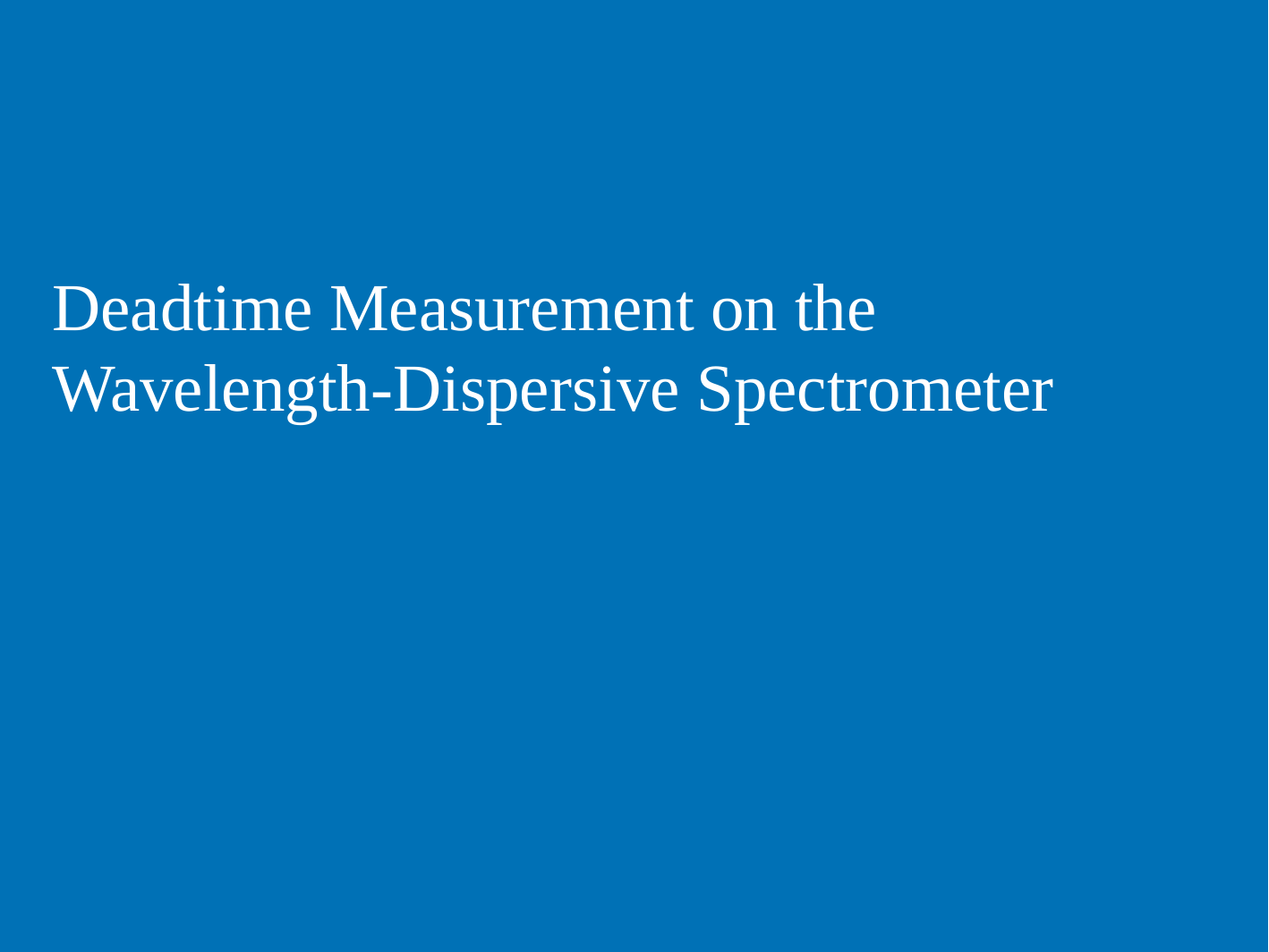

# Deadtime Measurement on the Wavelength-Dispersive Spectrometer